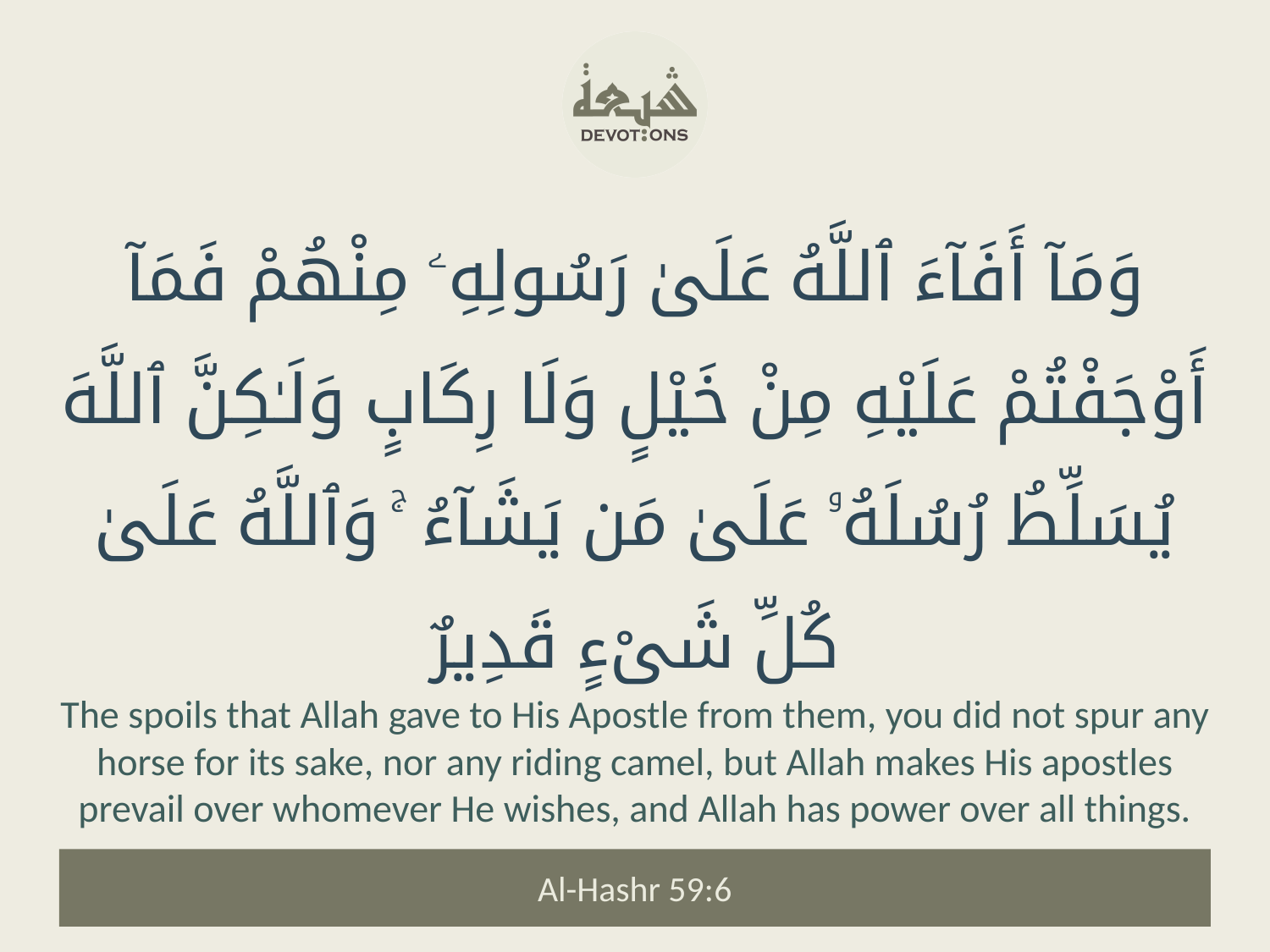

وَمَآ أَفَآءَ ٱللَّهُ عَلَىٰ رَسُولِهِۦ مِنْهُمْ فَمَآ أَوْجَفْتُمْ عَلَيْهِ مِنْ خَيْلٍ وَلَا رِكَابٍ وَلَـٰكِنَّ ٱللَّهَ يُسَلِّطُ رُسُلَهُۥ عَلَىٰ مَن يَشَآءُ ۚ وَٱللَّهُ عَلَىٰ كُلِّ شَىْءٍ قَدِيرٌ
The spoils that Allah gave to His Apostle from them, you did not spur any horse for its sake, nor any riding camel, but Allah makes His apostles prevail over whomever He wishes, and Allah has power over all things.
Al-Hashr 59:6